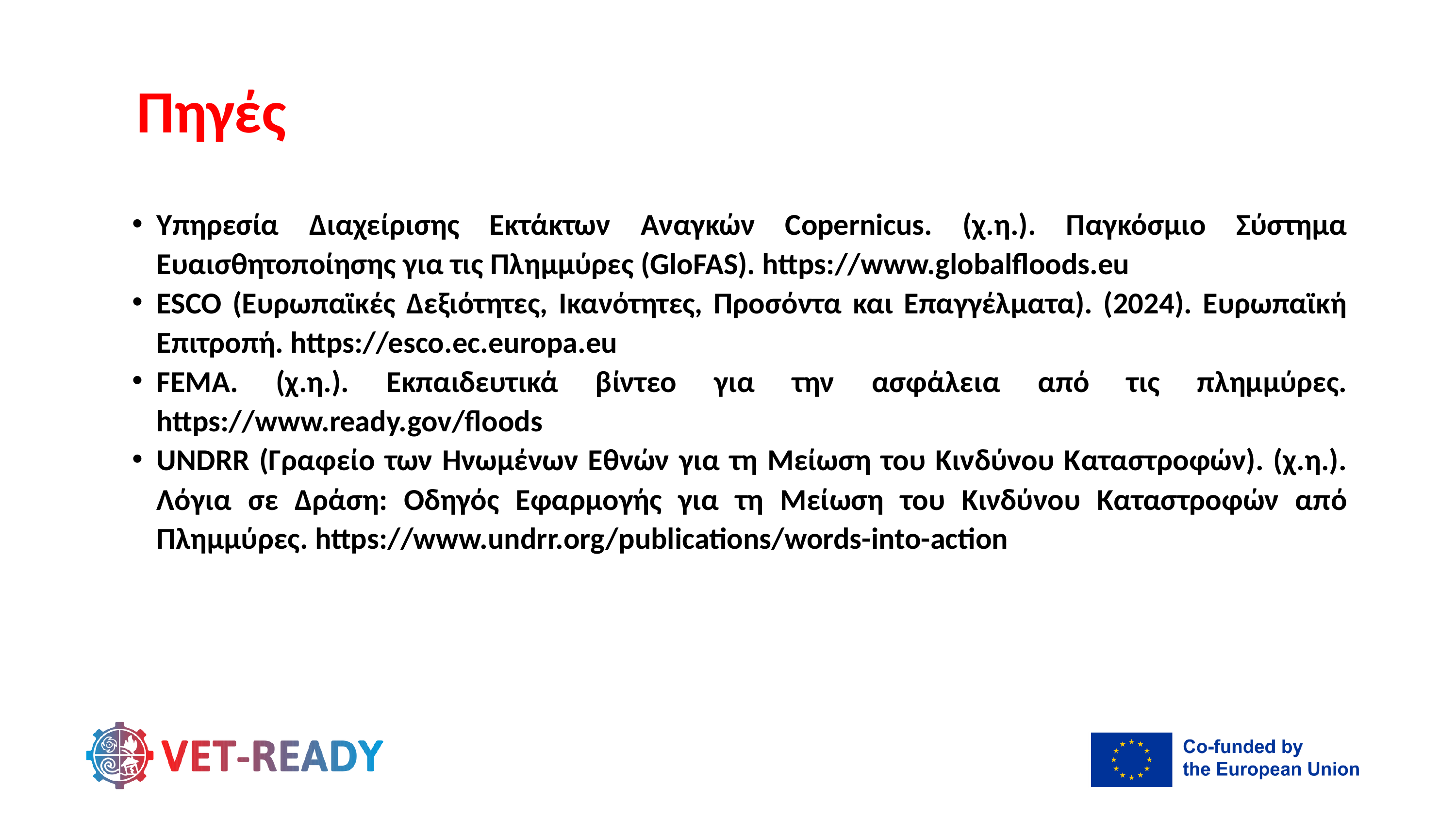

Πηγές
Υπηρεσία Διαχείρισης Εκτάκτων Αναγκών Copernicus. (χ.η.). Παγκόσμιο Σύστημα Ευαισθητοποίησης για τις Πλημμύρες (GloFAS). https://www.globalfloods.eu
ESCO (Ευρωπαϊκές Δεξιότητες, Ικανότητες, Προσόντα και Επαγγέλματα). (2024). Ευρωπαϊκή Επιτροπή. https://esco.ec.europa.eu
FEMA. (χ.η.). Εκπαιδευτικά βίντεο για την ασφάλεια από τις πλημμύρες. https://www.ready.gov/floods
UNDRR (Γραφείο των Ηνωμένων Εθνών για τη Μείωση του Κινδύνου Καταστροφών). (χ.η.). Λόγια σε Δράση: Οδηγός Εφαρμογής για τη Μείωση του Κινδύνου Καταστροφών από Πλημμύρες. https://www.undrr.org/publications/words-into-action